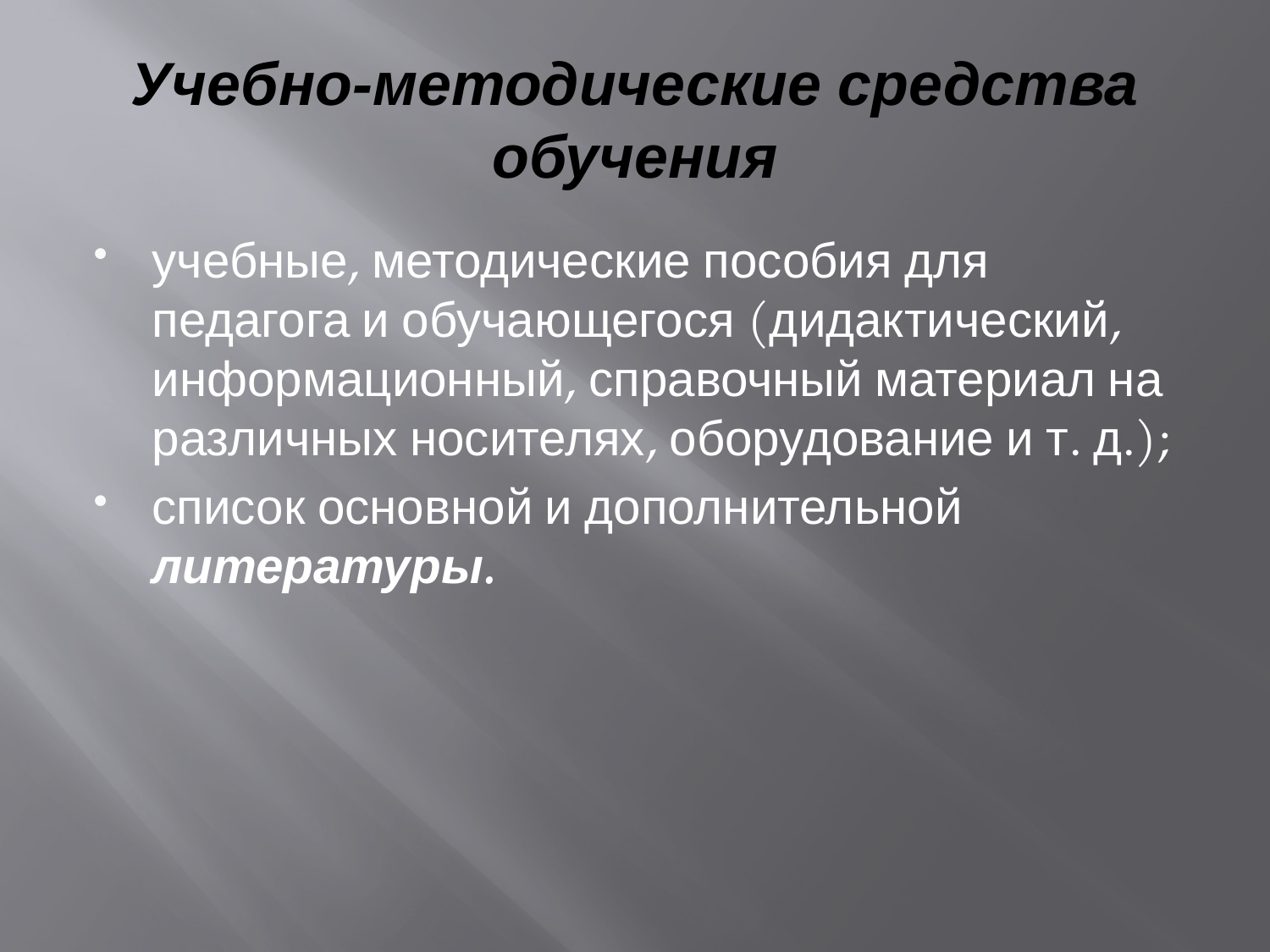

# Учебно-методические средства обучения
учебные, методические пособия для педагога и обучающегося (дидактический, информационный, справочный материал на различных носителях, оборудование и т. д.);
список основной и дополнительной литературы.